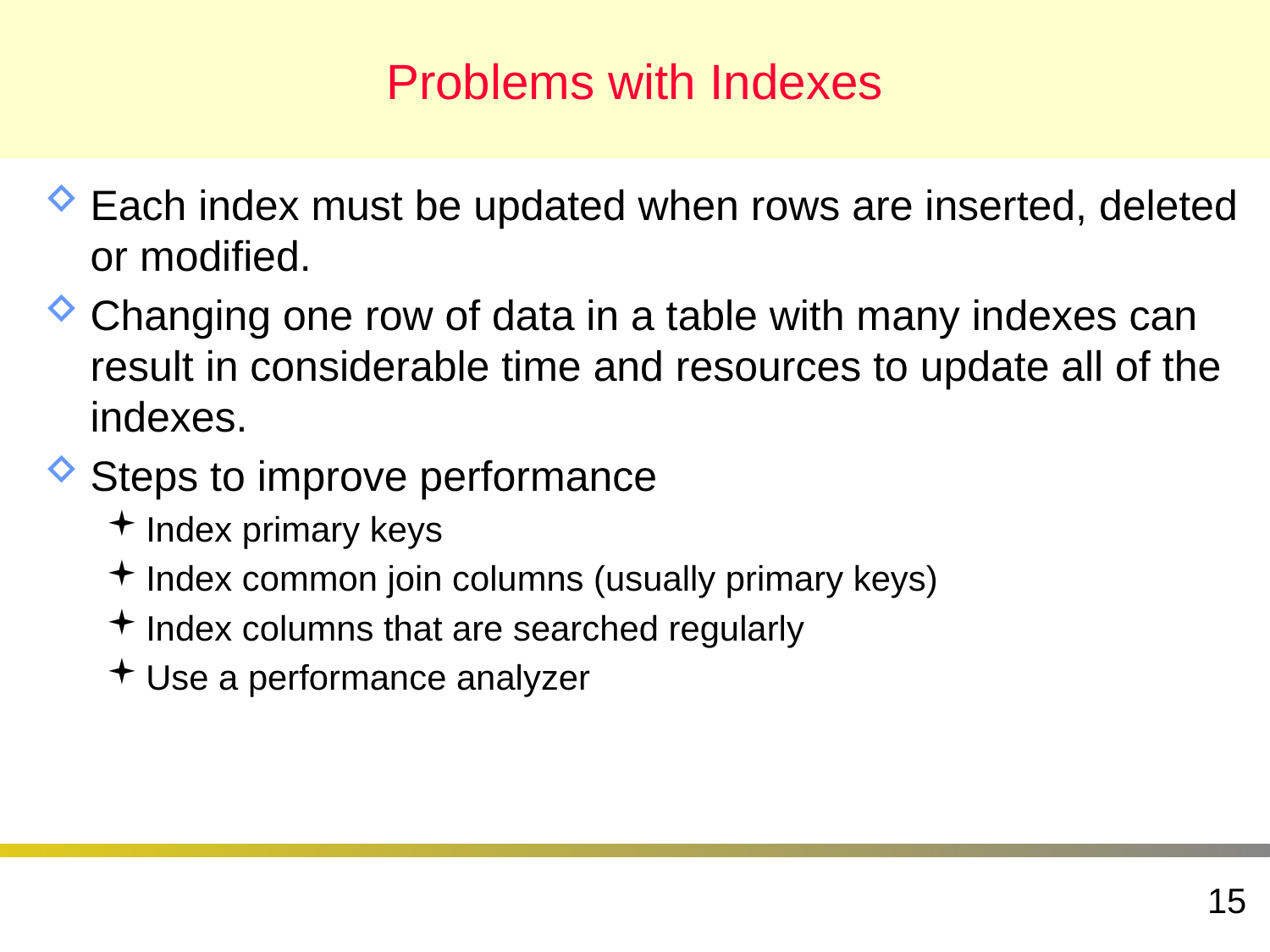

# Problems with Indexes
Each index must be updated when rows are inserted, deleted or modified.
Changing one row of data in a table with many indexes can result in considerable time and resources to update all of the indexes.
Steps to improve performance
Index primary keys
Index common join columns (usually primary keys)
Index columns that are searched regularly
Use a performance analyzer
15